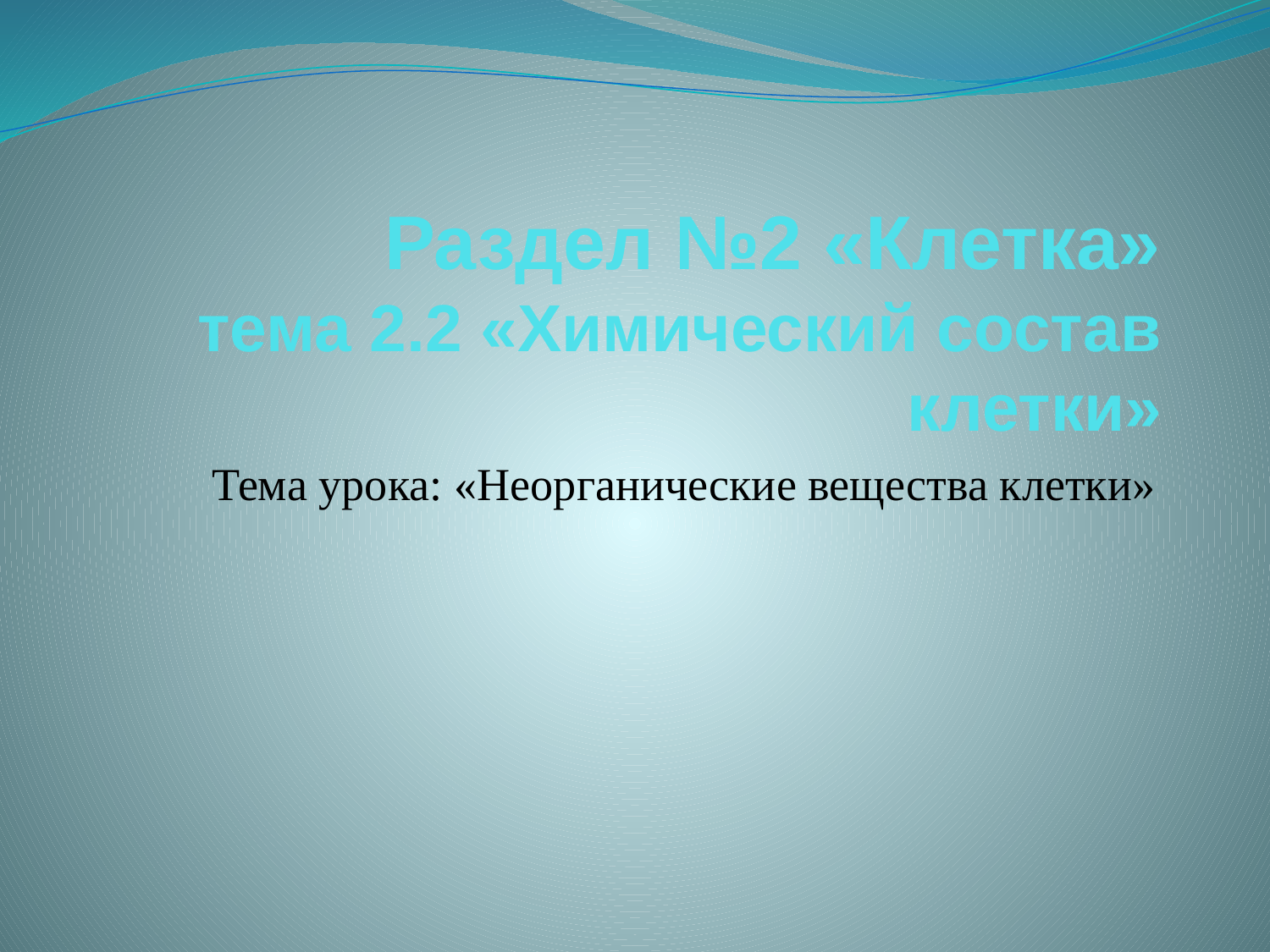

# Раздел №2 «Клетка» тема 2.2 «Химический состав клетки»
Тема урока: «Неорганические вещества клетки»